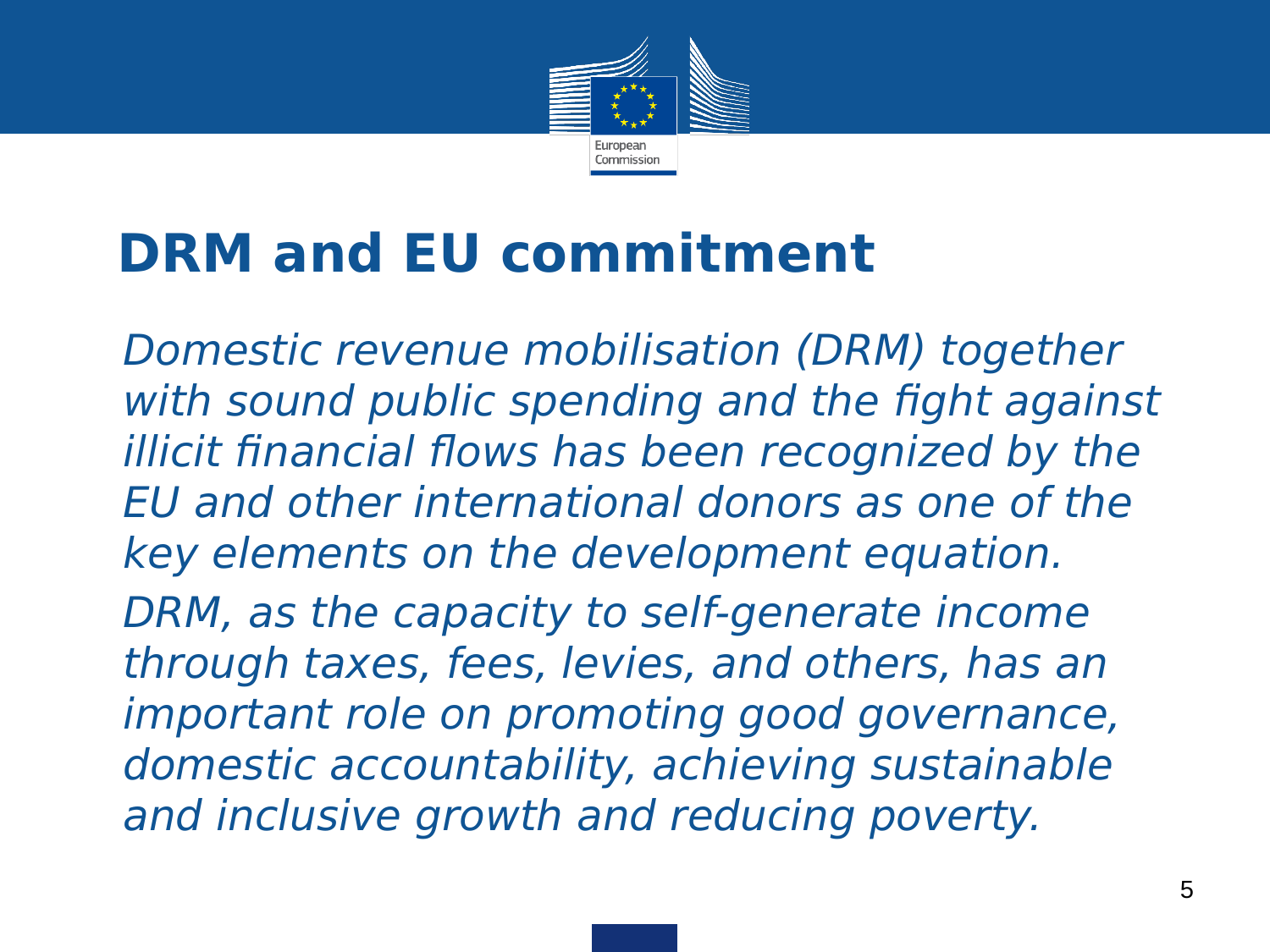

# DRM and EU commitment
Domestic revenue mobilisation (DRM) together with sound public spending and the fight against illicit financial flows has been recognized by the EU and other international donors as one of the key elements on the development equation.
DRM, as the capacity to self-generate income through taxes, fees, levies, and others, has an important role on promoting good governance, domestic accountability, achieving sustainable and inclusive growth and reducing poverty.
5